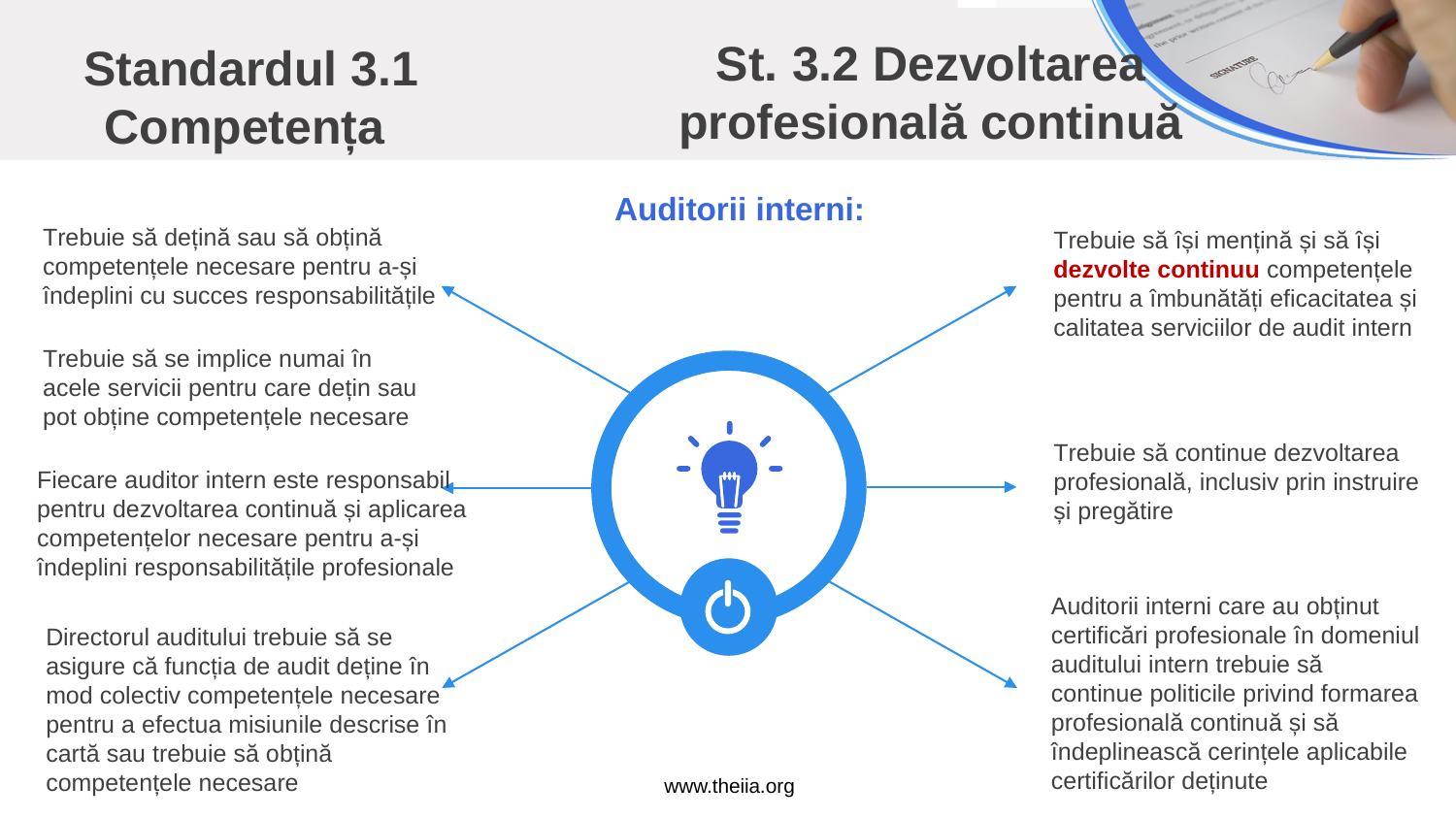

St. 3.2 Dezvoltarea profesională continuă
Standardul 3.1 Competența
Auditorii interni:
Trebuie să dețină sau să obțină competențele necesare pentru a-și îndeplini cu succes responsabilitățile
Trebuie să își mențină și să își dezvolte continuu competențele pentru a îmbunătăți eficacitatea și calitatea serviciilor de audit intern
Trebuie să se implice numai în acele servicii pentru care dețin sau pot obține competențele necesare

Trebuie să continue dezvoltarea profesională, inclusiv prin instruire și pregătire
Fiecare auditor intern este responsabil pentru dezvoltarea continuă și aplicarea competențelor necesare pentru a-și îndeplini responsabilitățile profesionale

Auditorii interni care au obținut certificări profesionale în domeniul auditului intern trebuie să continue politicile privind formarea profesională continuă și să îndeplinească cerințele aplicabile certificărilor deținute
Directorul auditului trebuie să se asigure că funcția de audit deține în mod colectiv competențele necesare pentru a efectua misiunile descrise în cartă sau trebuie să obțină competențele necesare
www.theiia.org